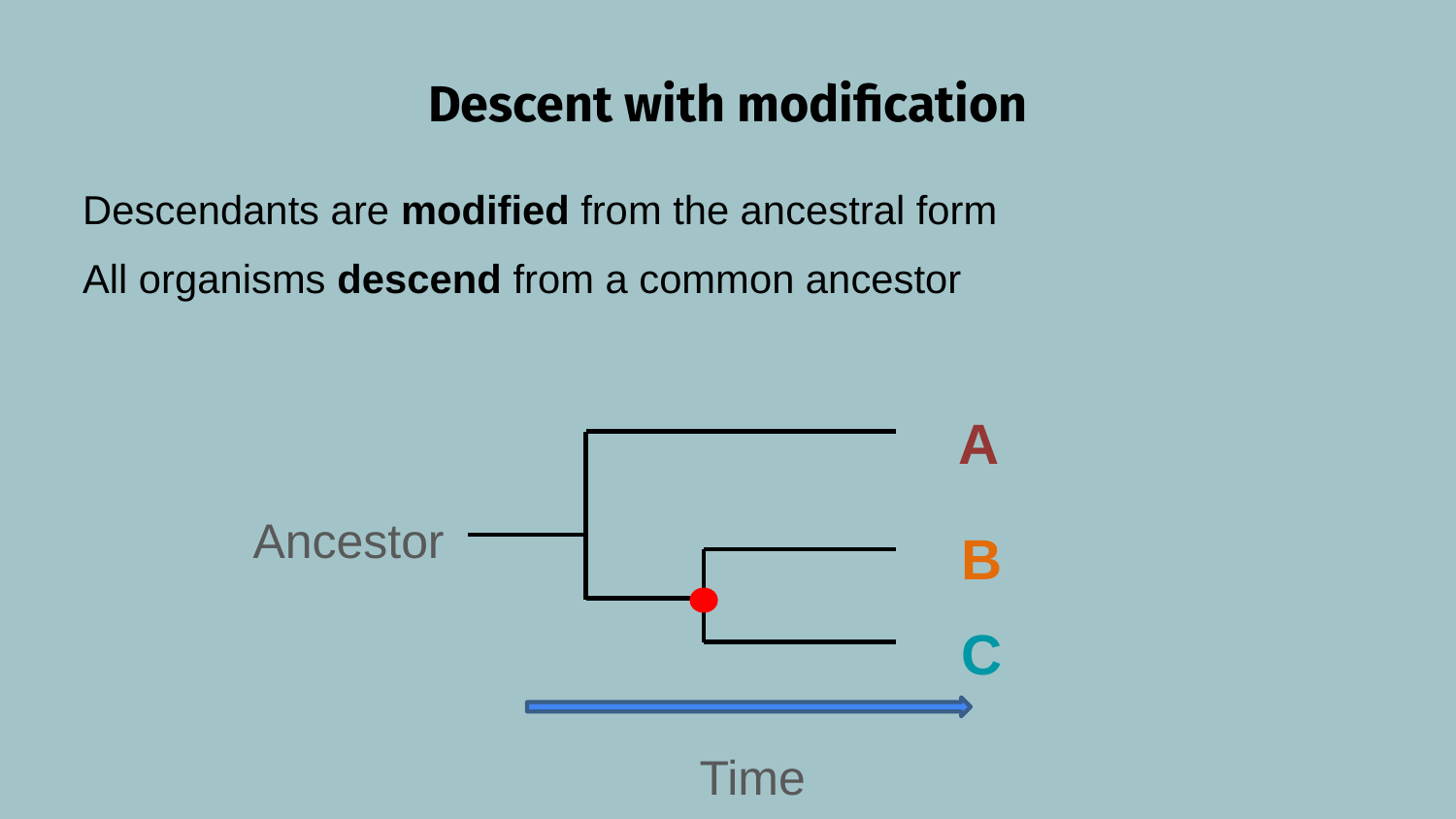

# Descent with modification
Descendants are modified from the ancestral form
All organisms descend from a common ancestor

A
Ancestor
B

C

Time